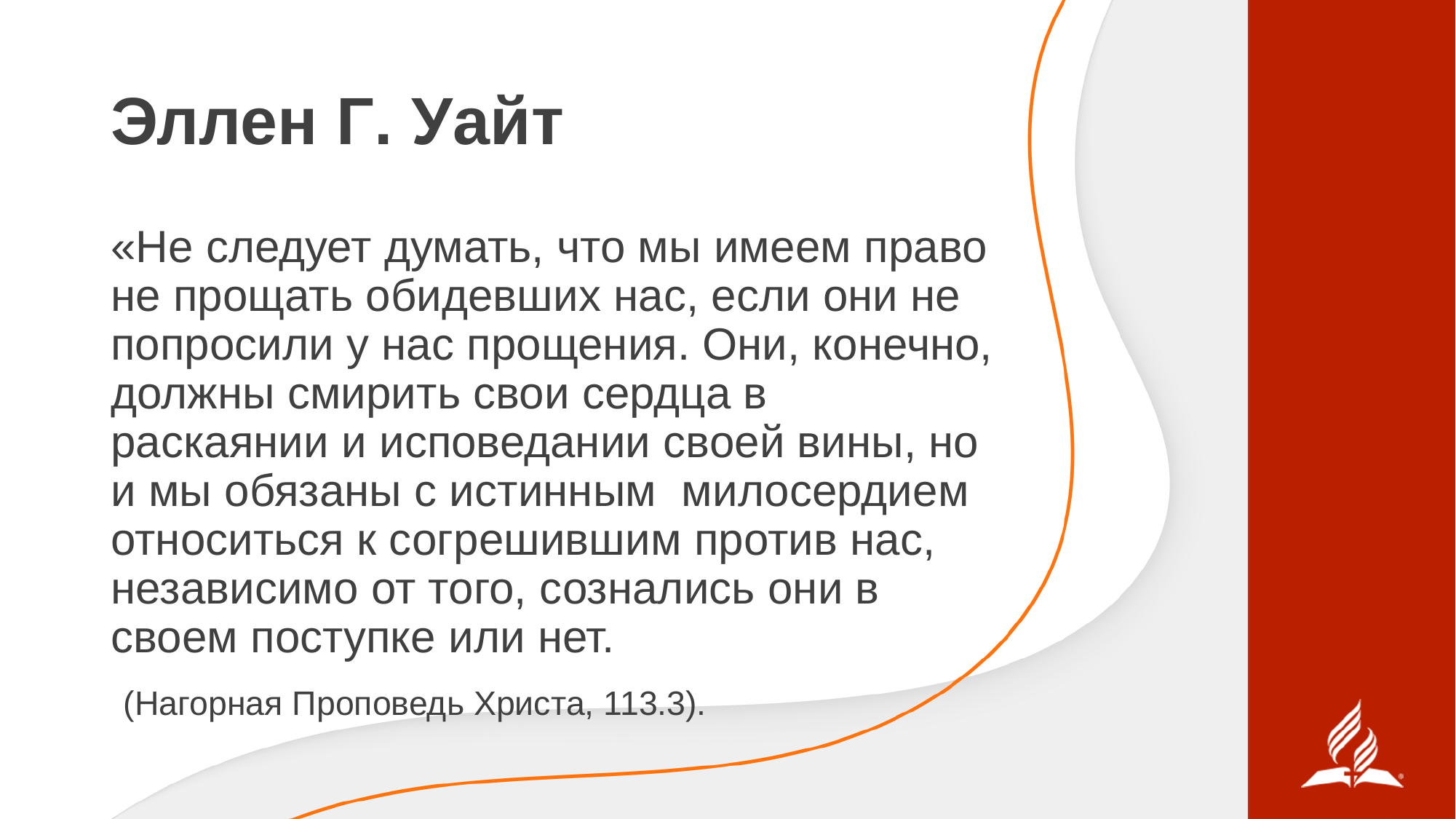

# Эллен Г. Уайт
«Не следует думать, что мы имеем право не прощать обидевших нас, если они не попросили у нас прощения. Они, конечно, должны смирить свои сердца в раскаянии и исповедании своей вины, но и мы обязаны с истинным  милосердием относиться к согрешившим против нас, независимо от того, сознались они в своем поступке или нет.
 (Нагорная Проповедь Христа, 113.3).